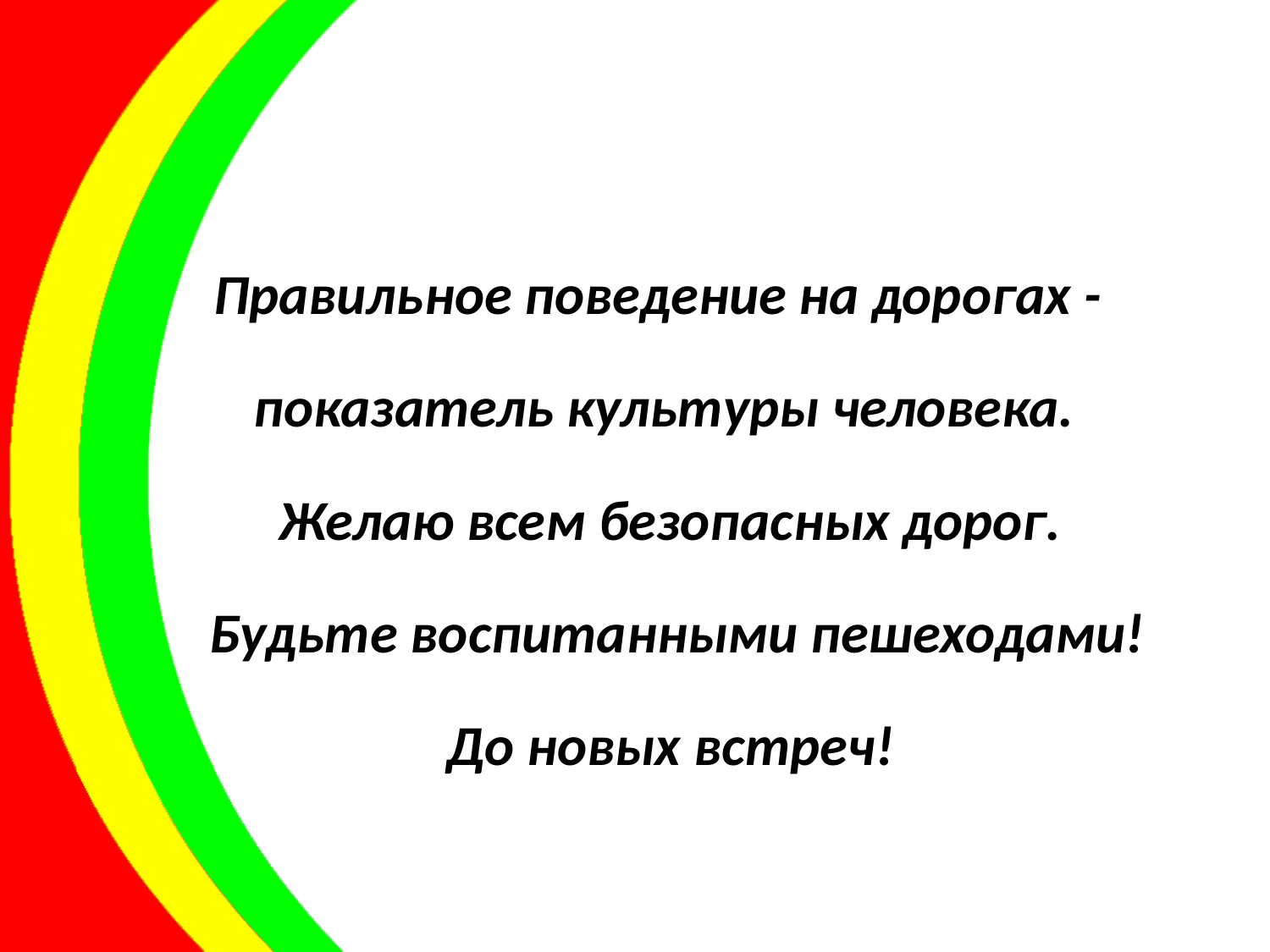

# Правильное поведение на дорогах -
показатель культуры человека.
Желаю всем безопасных дорог.
 Будьте воспитанными пешеходами!
До новых встреч!